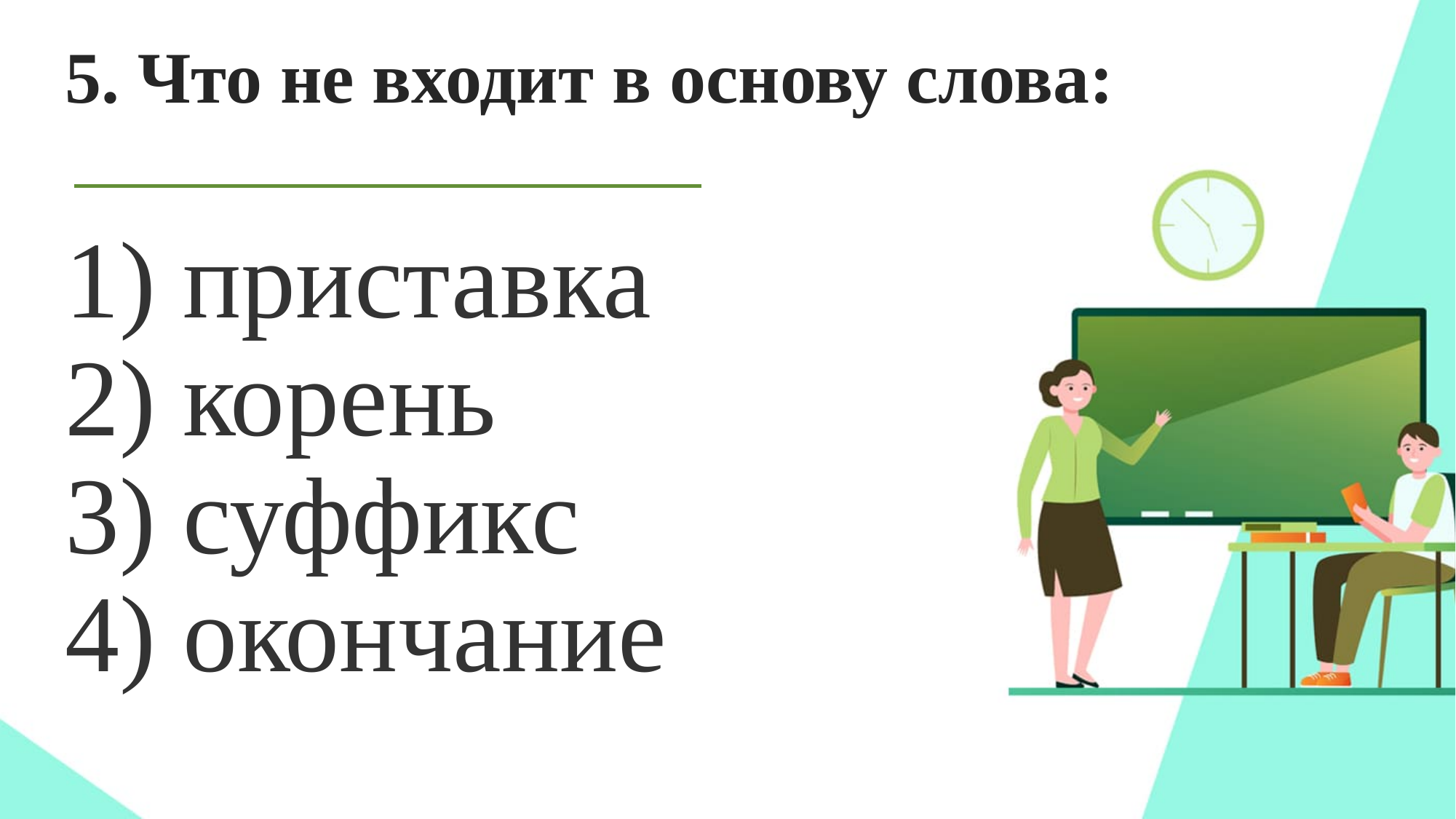

# 5. Что не входит в основу слова:
1) приставка
2) корень
3) суффикс
4) окончание